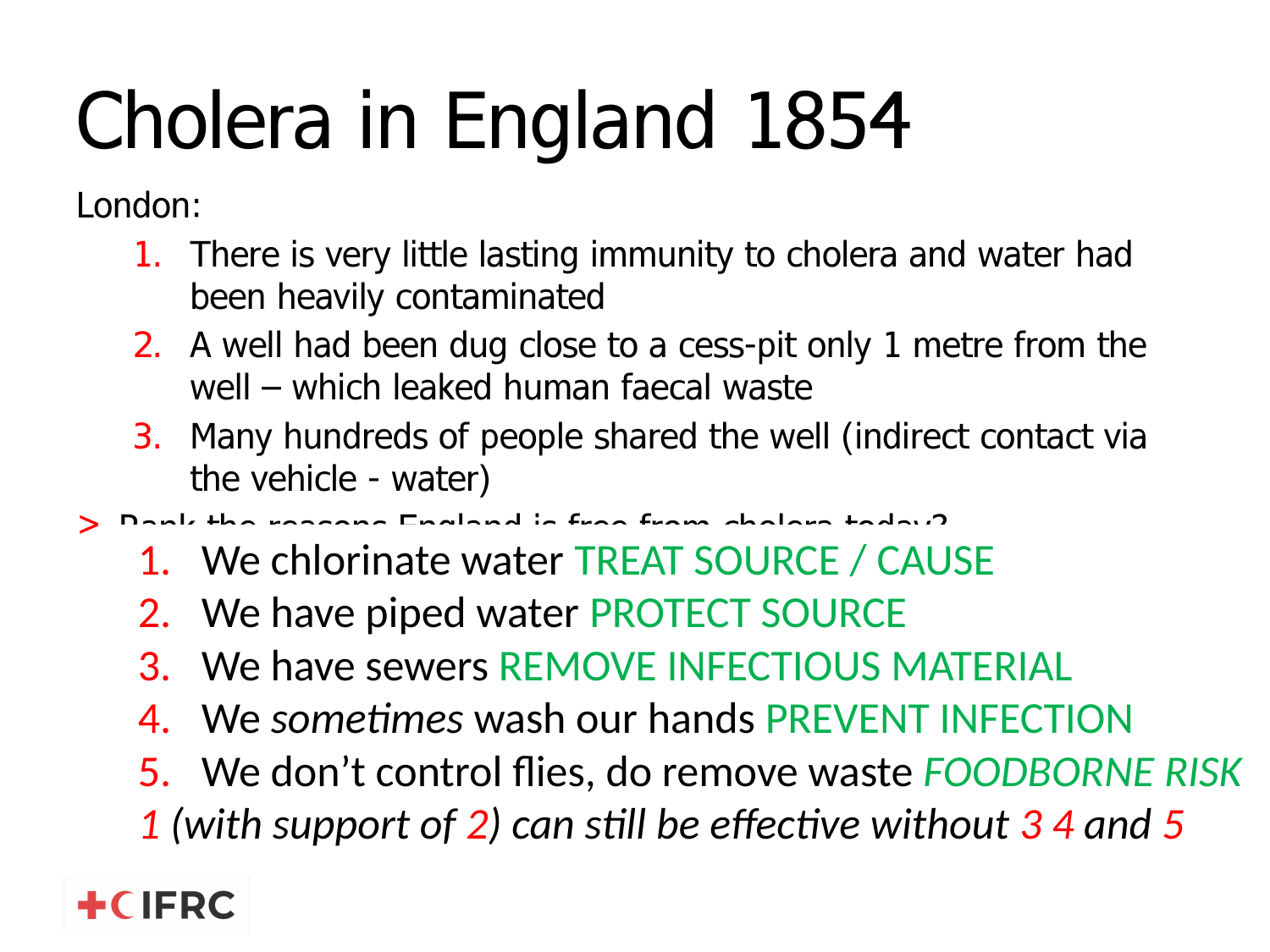

# Cholera in England 1854
London:
There is very little lasting immunity to cholera and water had been heavily contaminated
A well had been dug close to a cess-pit only 1 metre from the well – which leaked human faecal waste
Many hundreds of people shared the well (indirect contact via the vehicle - water)
Rank the reasons England is free from cholera today?
We have sewers?
We wash our hands?
We chlorinate water?
We control flies?
We have piped water?

We chlorinate water TREAT SOURCE / CAUSE
We have piped water PROTECT SOURCE
We have sewers REMOVE INFECTIOUS MATERIAL
We sometimes wash our hands PREVENT INFECTION
We don’t control flies, do remove waste FOODBORNE RISK
1 (with support of 2) can still be effective without 3 4 and 5